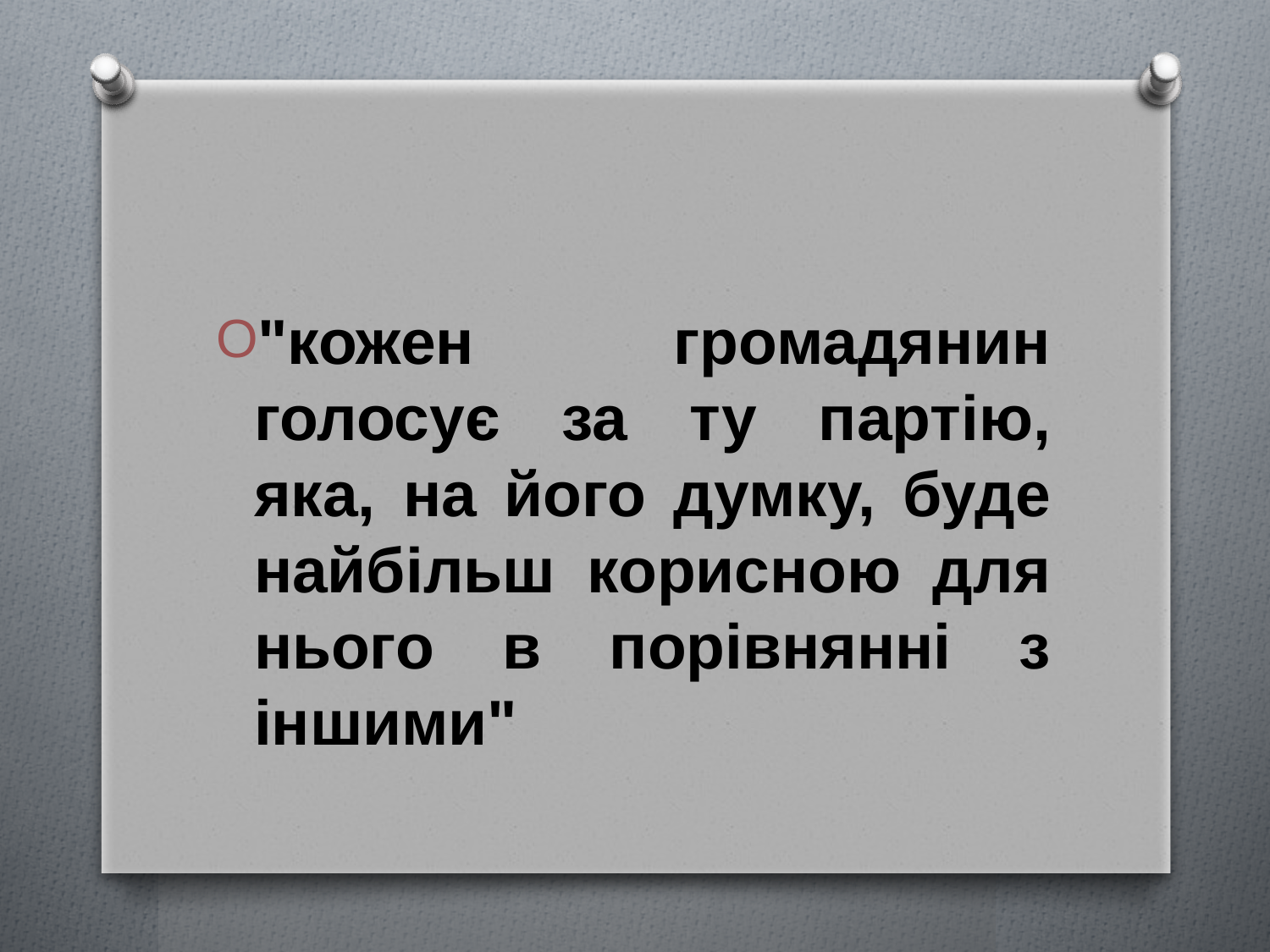

#
"кожен громадянин голосує за ту партію, яка, на його думку, буде найбільш корисною для нього в порівнянні з іншими"